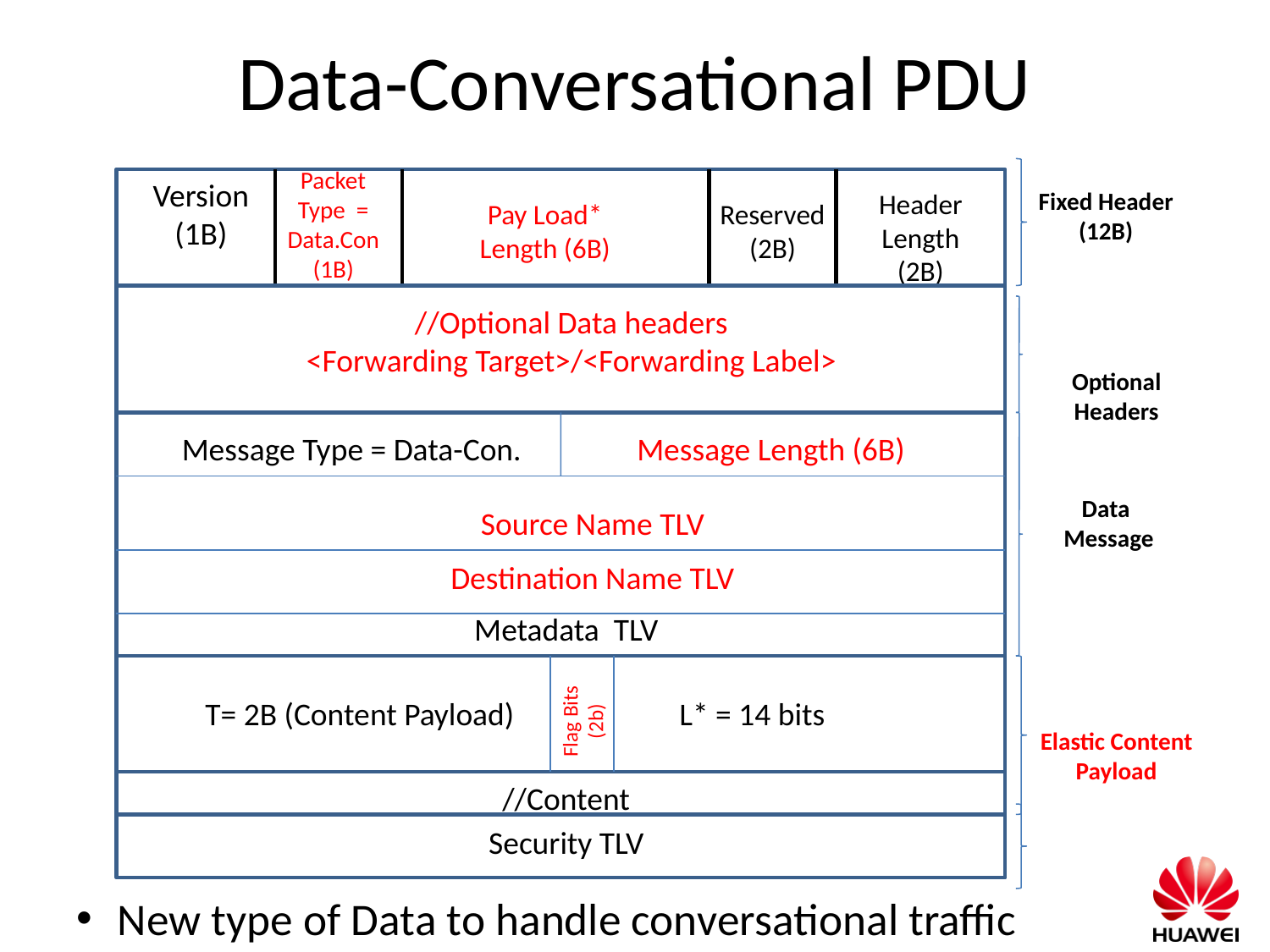

# Data-Conversational PDU
Packet Type  = Data.Con (1B)

Version (1B)
Header Length (2B)
Fixed Header (12B)
Pay Load* Length (6B)
Reserved (2B)

//Optional Data headers
<Forwarding Target>/<Forwarding Label>

Optional Headers

Message Type = Data-Con.
Message Length (6B)
Data
 Message
Source Name TLV
Destination Name TLV
Metadata  TLV

T= 2B (Content Payload)
L* = 14 bits
Flag Bits (2b)
Elastic Content Payload
//Content

Security TLV
New type of Data to handle conversational traffic